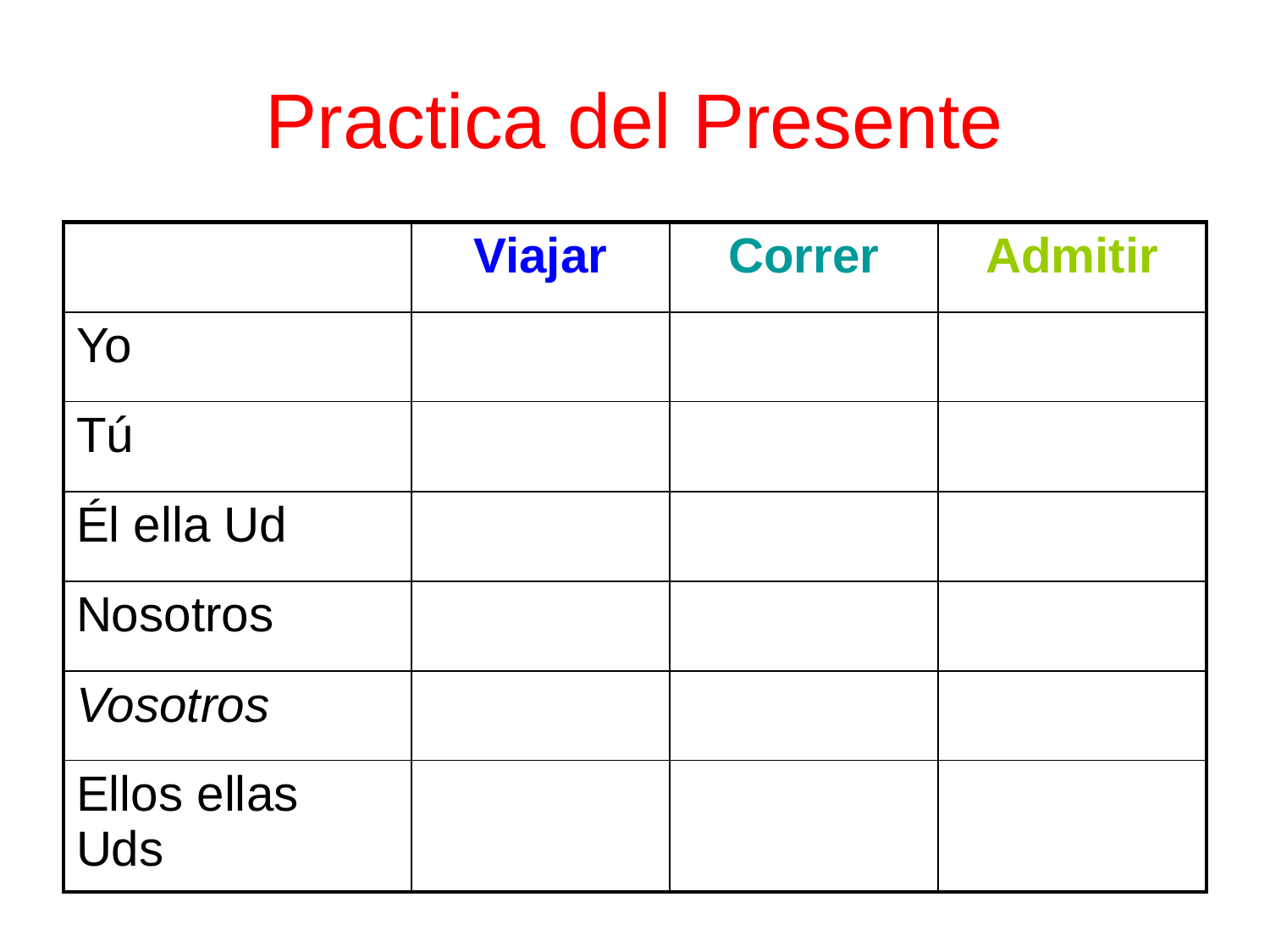

# Practica del Presente
|  | Viajar | Correr | Admitir |
| --- | --- | --- | --- |
| Yo |  |  |  |
| Tú |  |  |  |
| Él ella Ud |  |  |  |
| Nosotros |  |  |  |
| Vosotros |  |  |  |
| Ellos ellas Uds |  |  |  |